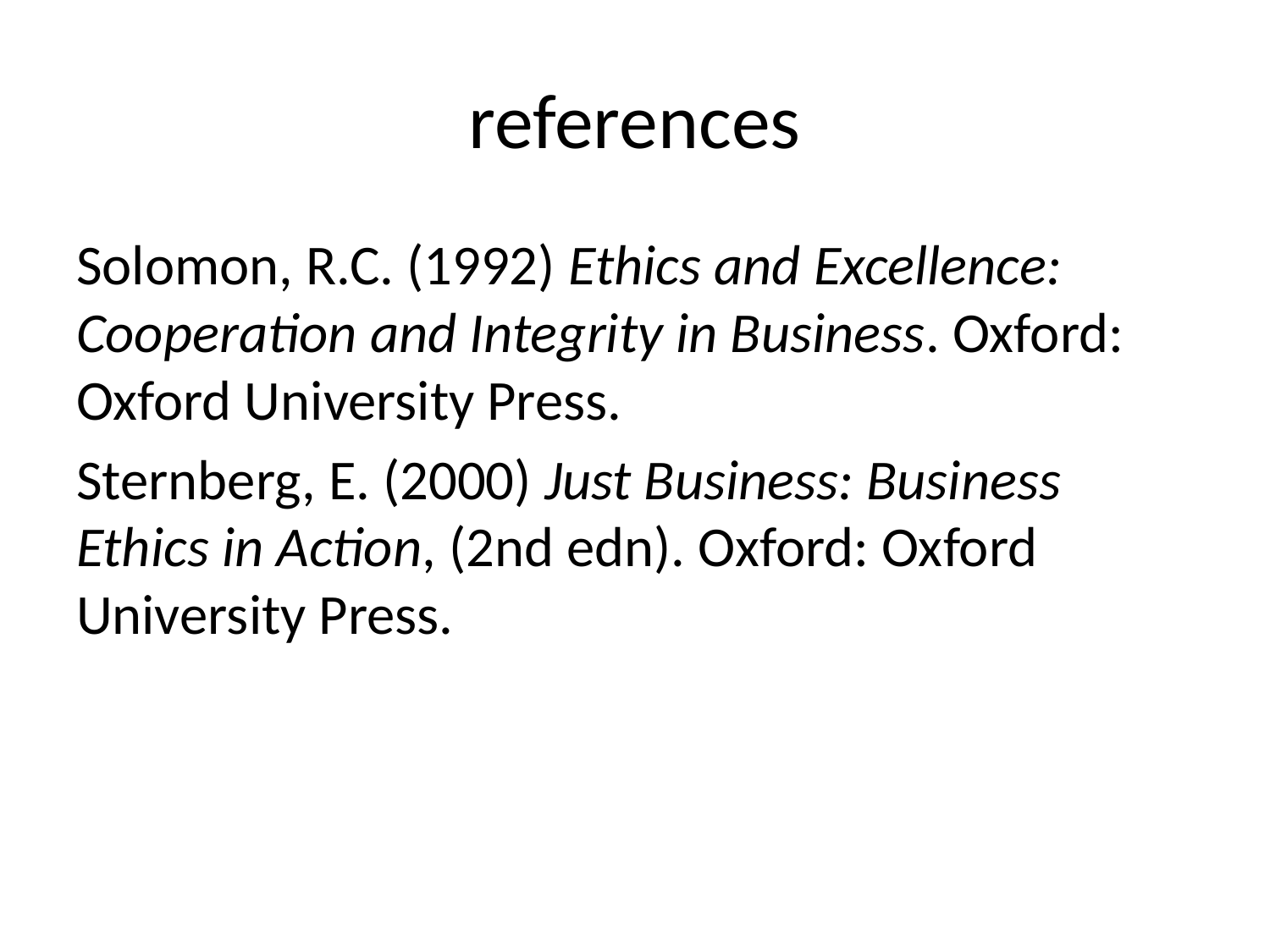

# references
Solomon, R.C. (1992) Ethics and Excellence: Cooperation and Integrity in Business. Oxford: Oxford University Press.
Sternberg, E. (2000) Just Business: Business Ethics in Action, (2nd edn). Oxford: Oxford University Press.